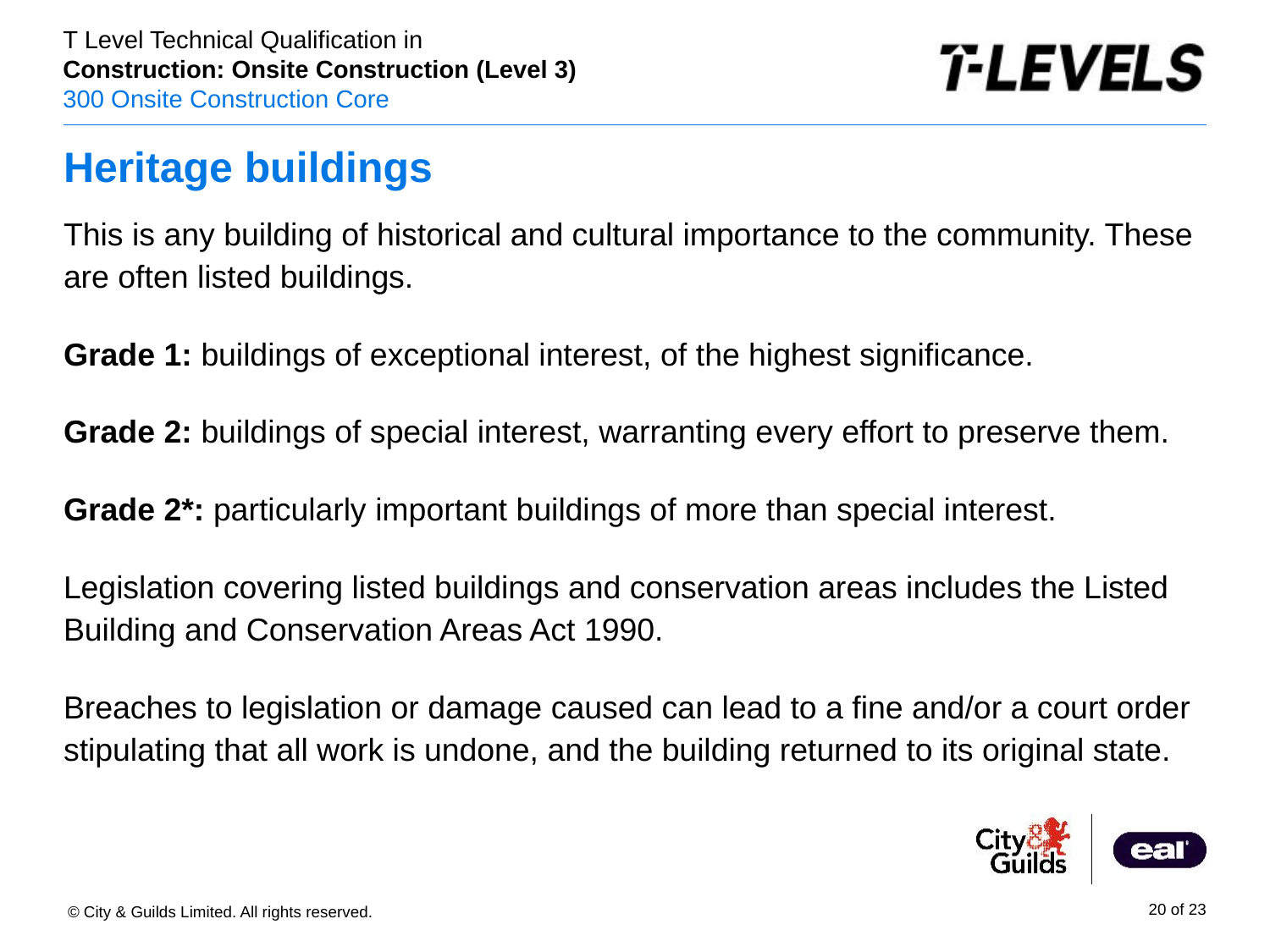

# Heritage buildings
This is any building of historical and cultural importance to the community. These are often listed buildings.
Grade 1: buildings of exceptional interest, of the highest significance.
Grade 2: buildings of special interest, warranting every effort to preserve them.
Grade 2*: particularly important buildings of more than special interest.
Legislation covering listed buildings and conservation areas includes the Listed Building and Conservation Areas Act 1990.
Breaches to legislation or damage caused can lead to a fine and/or a court order stipulating that all work is undone, and the building returned to its original state.